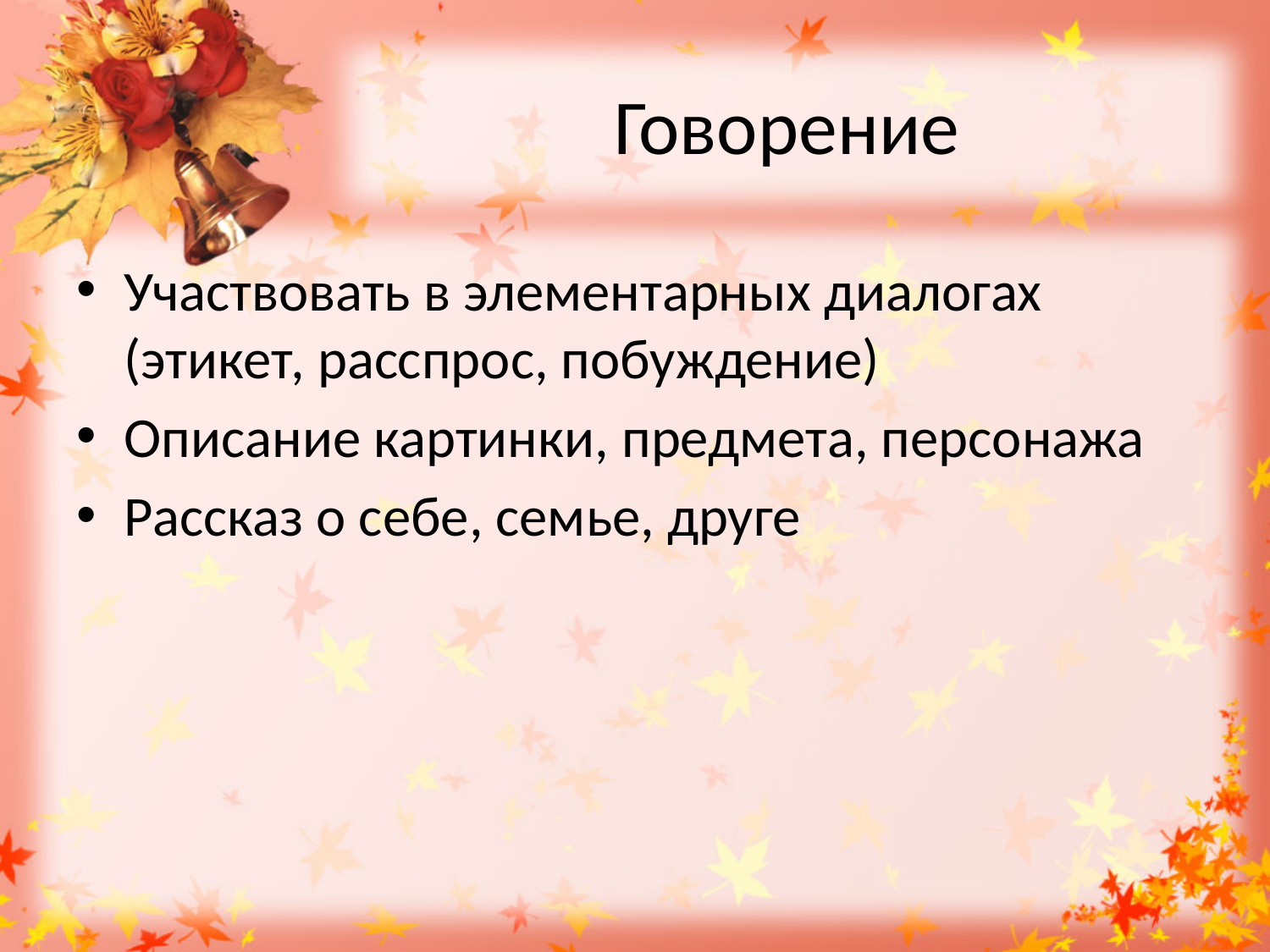

# Говорение
Участвовать в элементарных диалогах (этикет, расспрос, побуждение)
Описание картинки, предмета, персонажа
Рассказ о себе, семье, друге